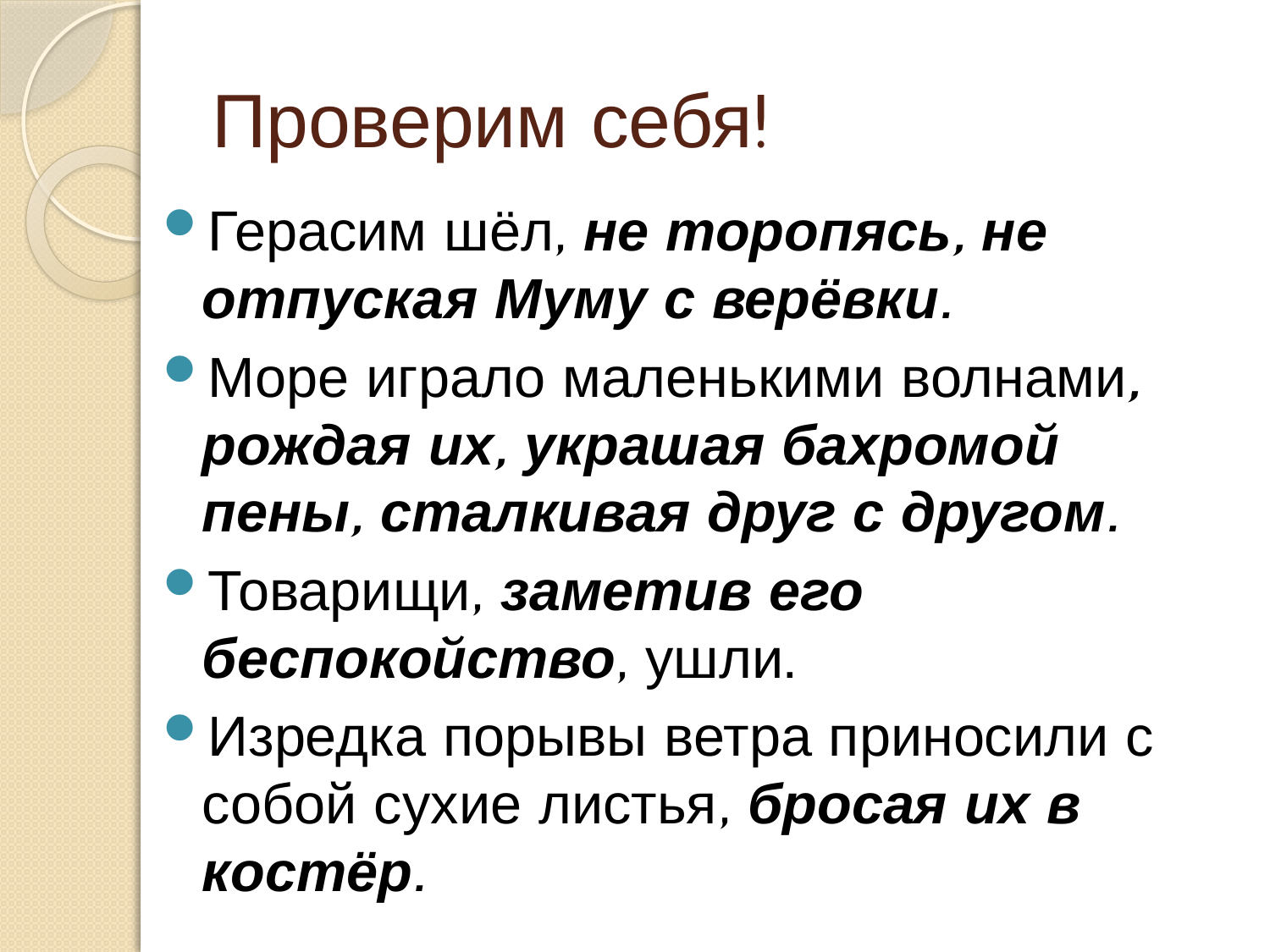

# Проверим себя!
Герасим шёл, не торопясь, не отпуская Муму с верёвки.
Море играло маленькими волнами, рождая их, украшая бахромой пены, сталкивая друг с другом.
Товарищи, заметив его беспокойство, ушли.
Изредка порывы ветра приносили с собой сухие листья, бросая их в костёр.